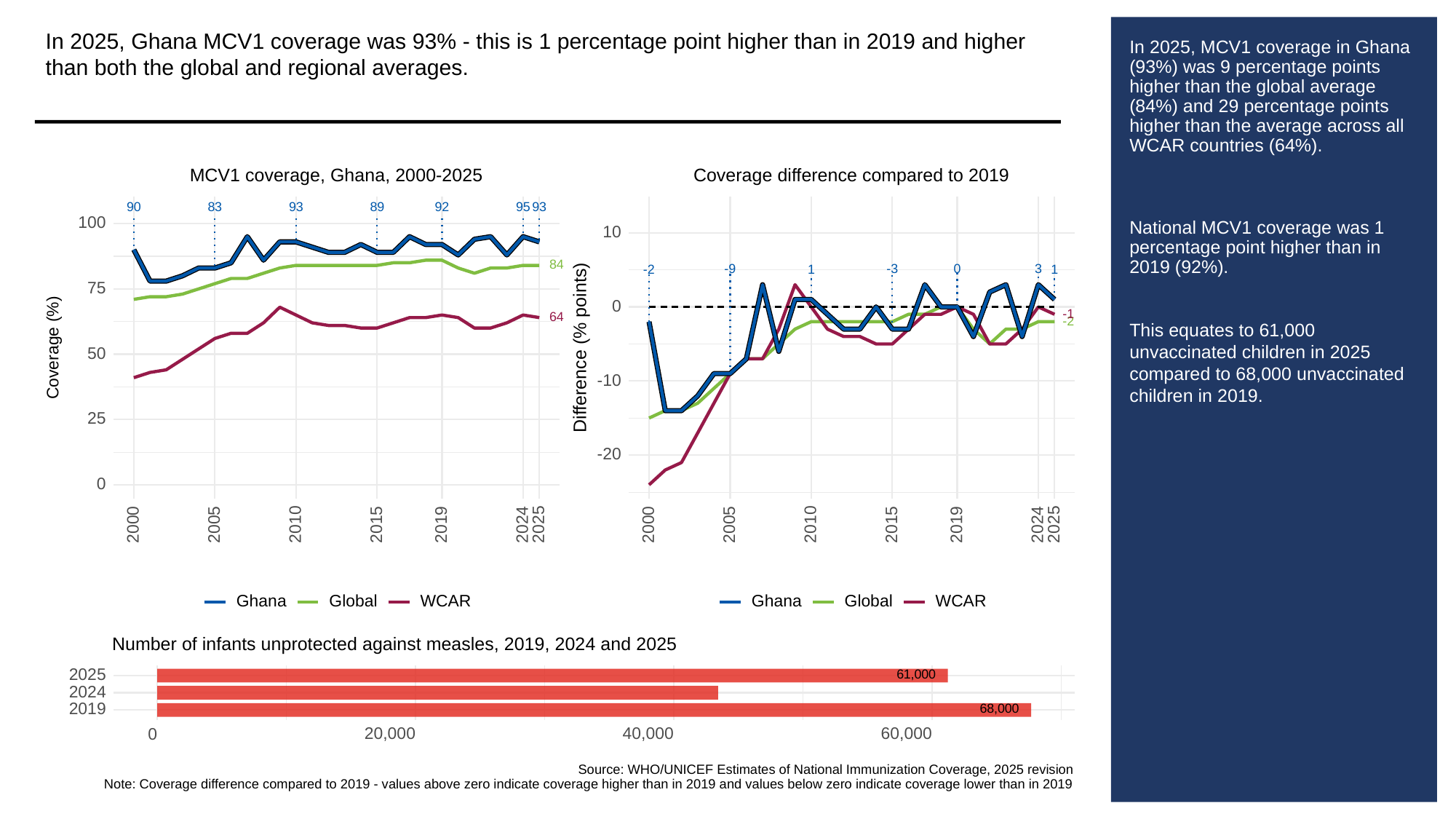

In 2025, Ghana MCV1 coverage was 93% - this is 1 percentage point higher than in 2019 and higher than both the global and regional averages.
# In 2025, MCV1 coverage in Ghana (93%) was 9 percentage points higher than the global average (84%) and 29 percentage points higher than the average across all WCAR countries (64%).

National MCV1 coverage was 1 percentage point higher than in 2019 (92%).

This equates to 61,000 unvaccinated children in 2025 compared to 68,000 unvaccinated children in 2019.

MCV1 coverage, Ghana, 2000-2025
Coverage difference compared to 2019

83
93
93
90
89
92
95
100

10

84
-3
3
-9
0
-2
1
1

75

0

-1
64
-2

Difference (% points)
Coverage (%)

50

-10

25

-20

0

2000
2005
2010
2015
2019
2024
2025
2000
2005
2010
2015
2019
2024
2025
Ghana
Global
WCAR
Ghana
Global
WCAR

Number of infants unprotected against measles, 2019, 2024 and 2025

61,000
2025

2024

68,000
2019

20,000
40,000
60,000
0
Source: WHO/UNICEF Estimates of National Immunization Coverage, 2025 revision
Note: Coverage difference compared to 2019 - values above zero indicate coverage higher than in 2019 and values below zero indicate coverage lower than in 2019